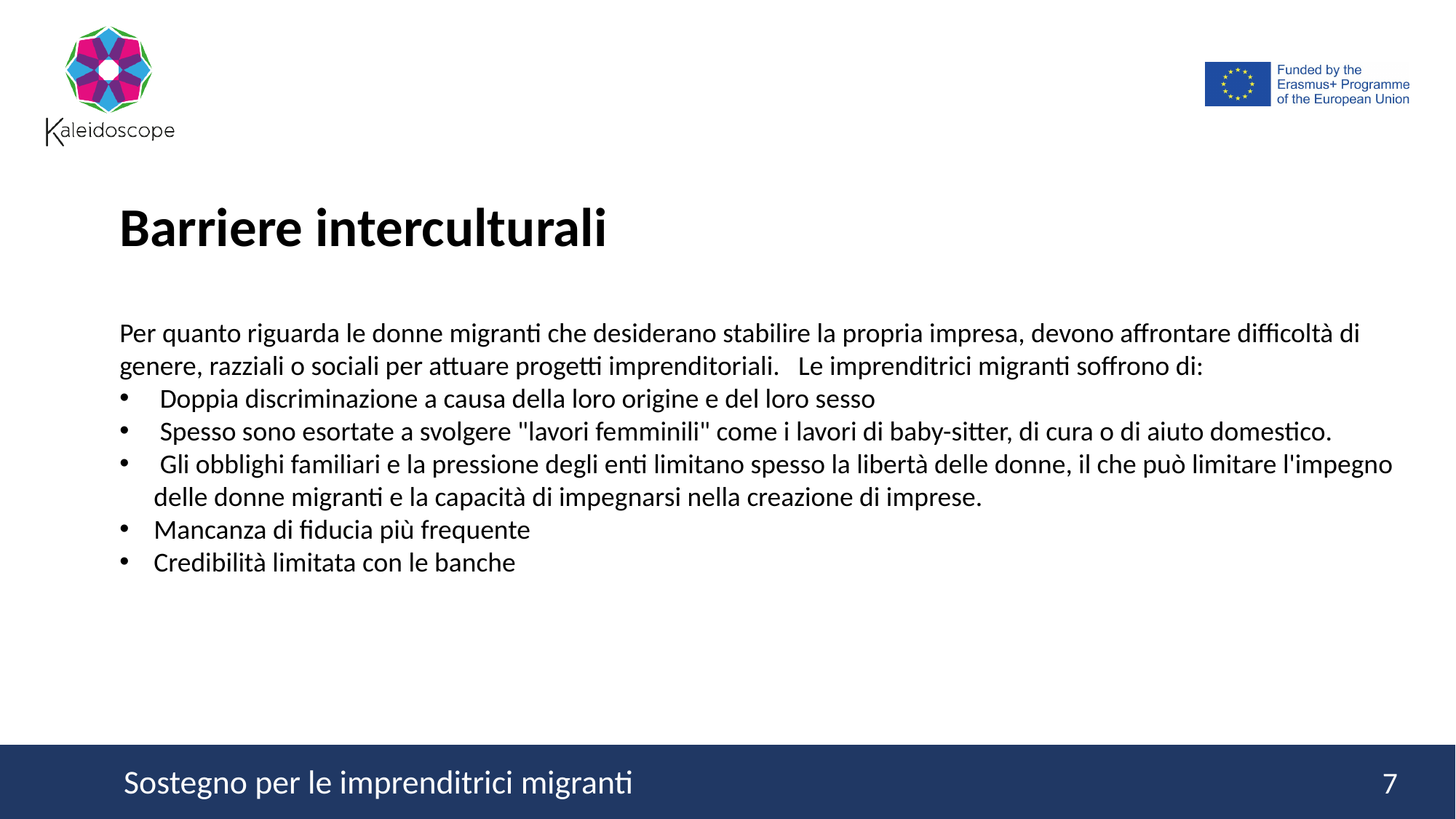

Barriere interculturali
Per quanto riguarda le donne migranti che desiderano stabilire la propria impresa, devono affrontare difficoltà di genere, razziali o sociali per attuare progetti imprenditoriali.   Le imprenditrici migranti soffrono di:
 Doppia discriminazione a causa della loro origine e del loro sesso
 Spesso sono esortate a svolgere "lavori femminili" come i lavori di baby-sitter, di cura o di aiuto domestico.
 Gli obblighi familiari e la pressione degli enti limitano spesso la libertà delle donne, il che può limitare l'impegno delle donne migranti e la capacità di impegnarsi nella creazione di imprese.
Mancanza di fiducia più frequente
Credibilità limitata con le banche

7